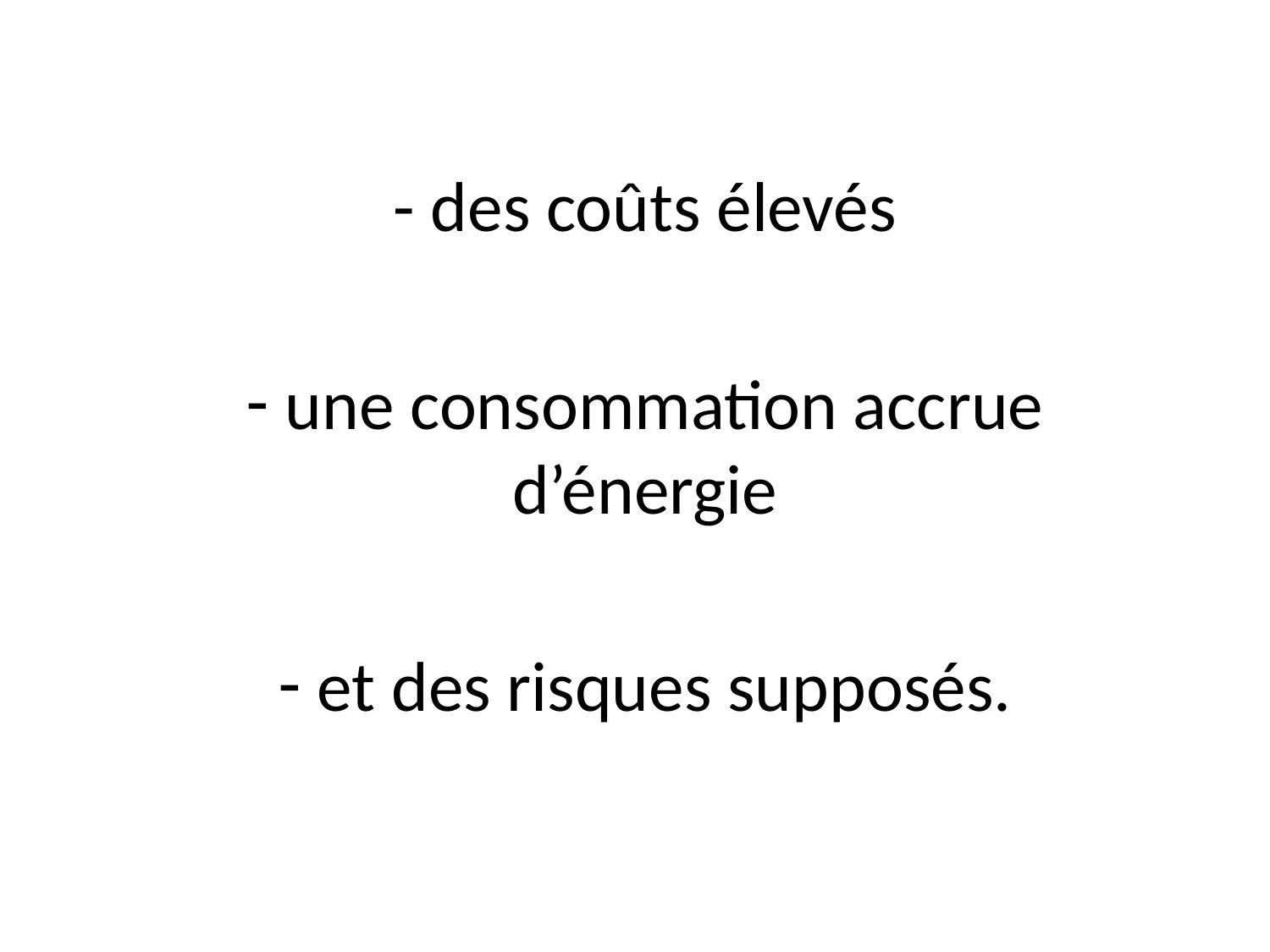

- des coûts élevés

 une consommation accrue d’énergie

 et des risques supposés.

#